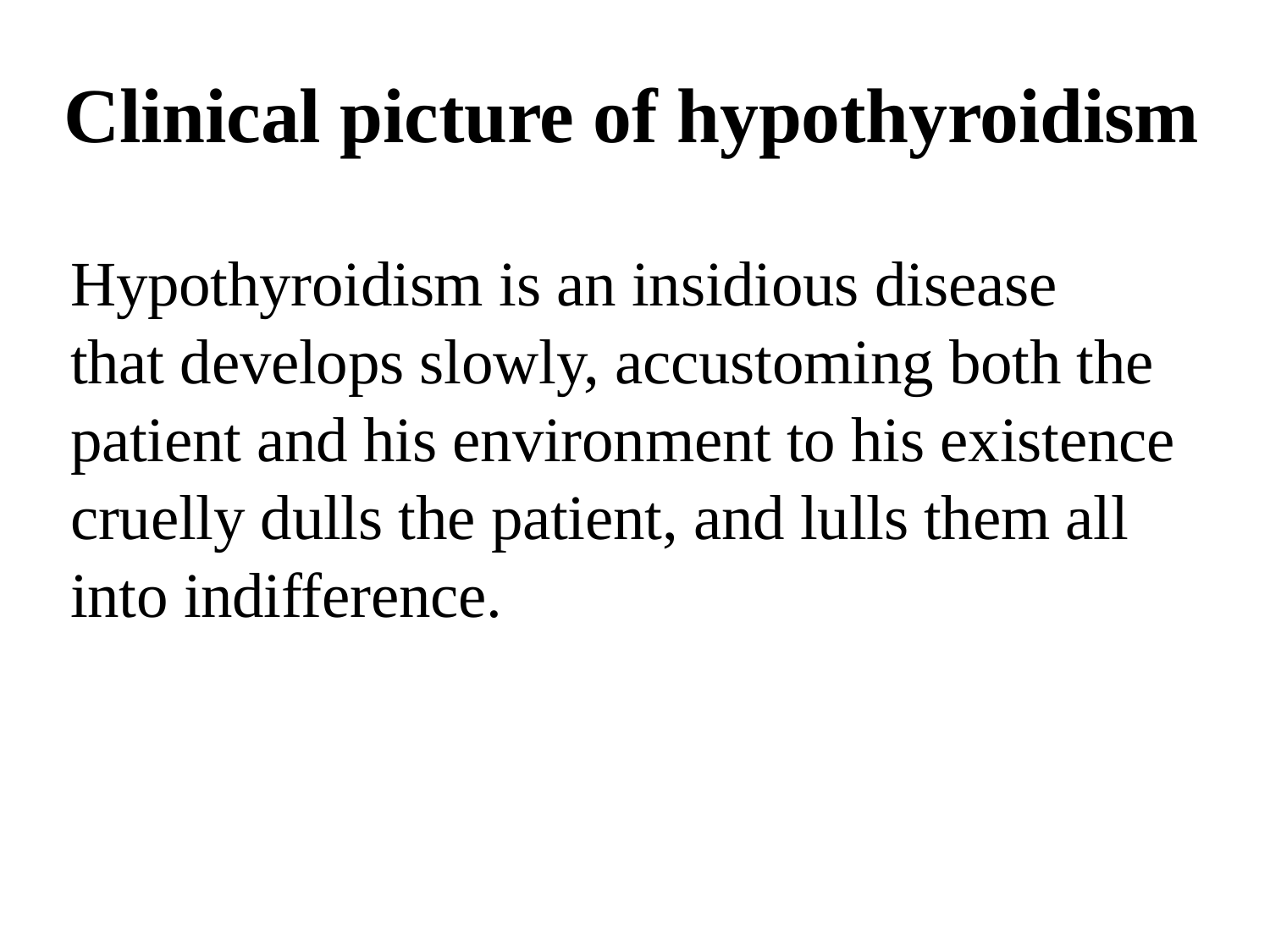

# Clinical picture of hypothyroidism

Hypothyroidism is an insidious disease
that develops slowly, accustoming both the
patient and his environment to his existence
cruelly dulls the patient, and lulls them all
into indifference.